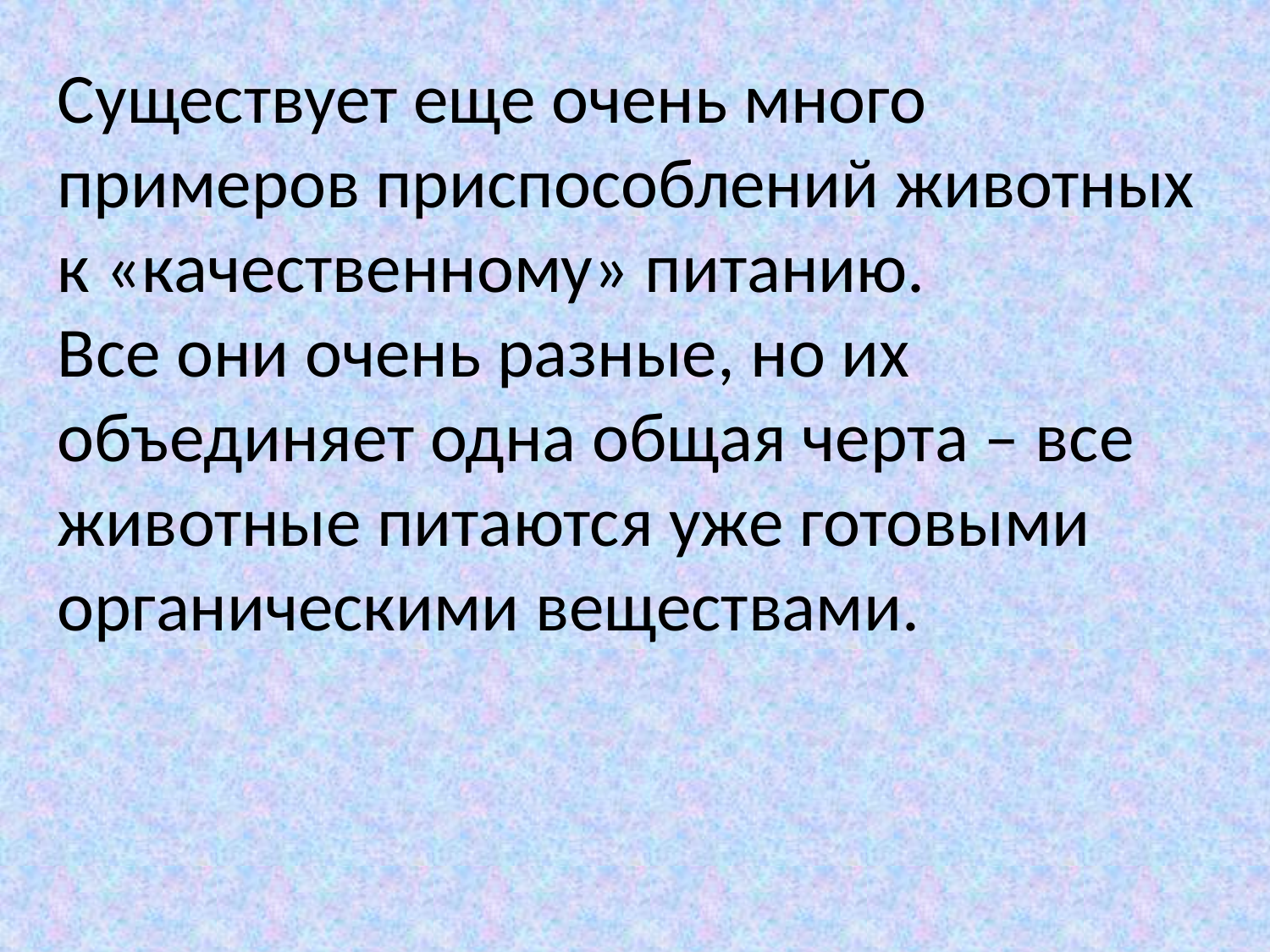

Существует еще очень много примеров приспособлений животных к «качественному» питанию.
Все они очень разные, но их объединяет одна общая черта – все животные питаются уже готовыми органическими веществами.